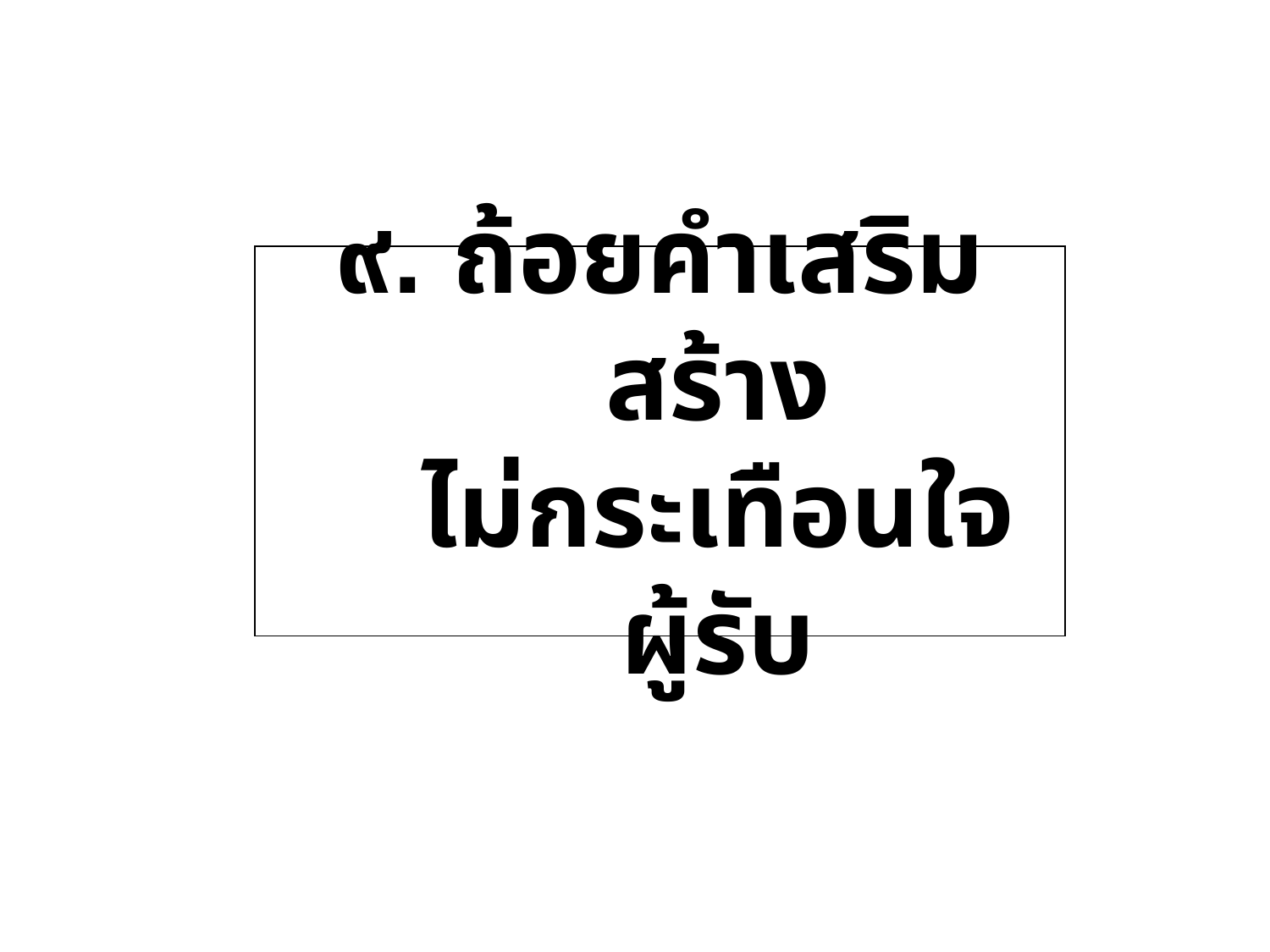

# ๙. ถ้อยคำเสริมสร้าง ไม่กระเทือนใจผู้รับ